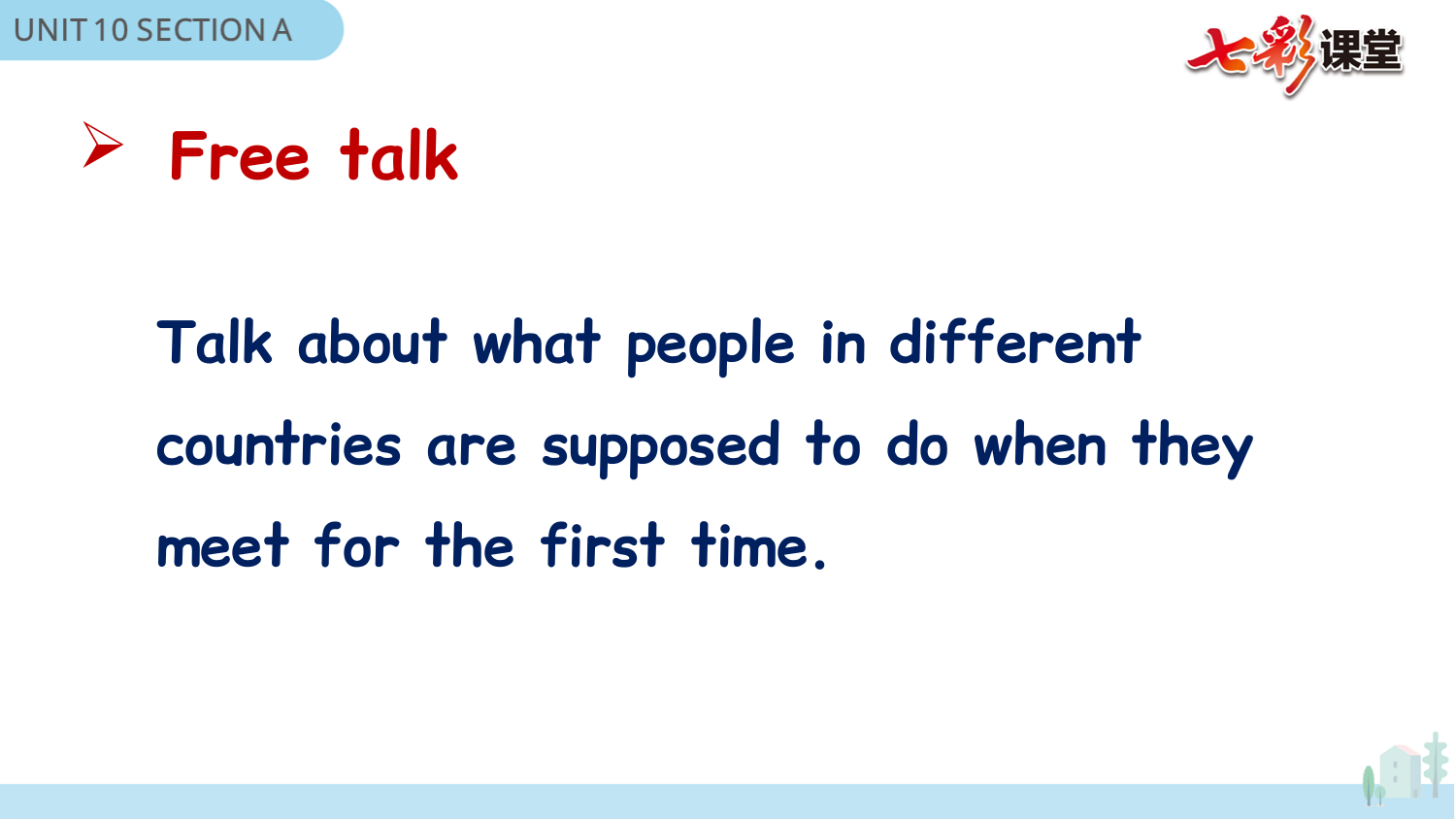

Free talk
Talk about what people in different countries are supposed to do when they meet for the first time.